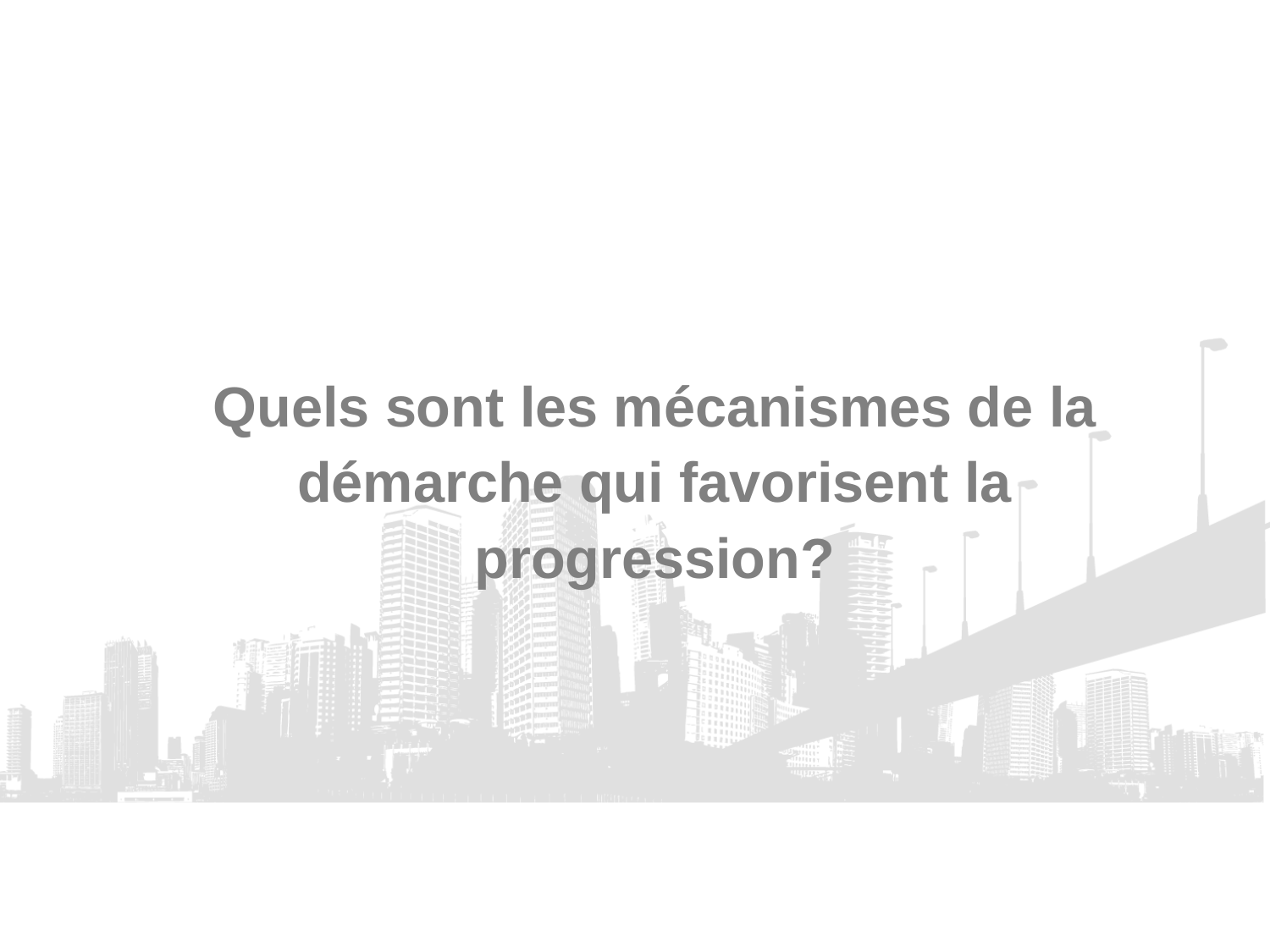

Quels sont les mécanismes de la démarche qui favorisent la progression?